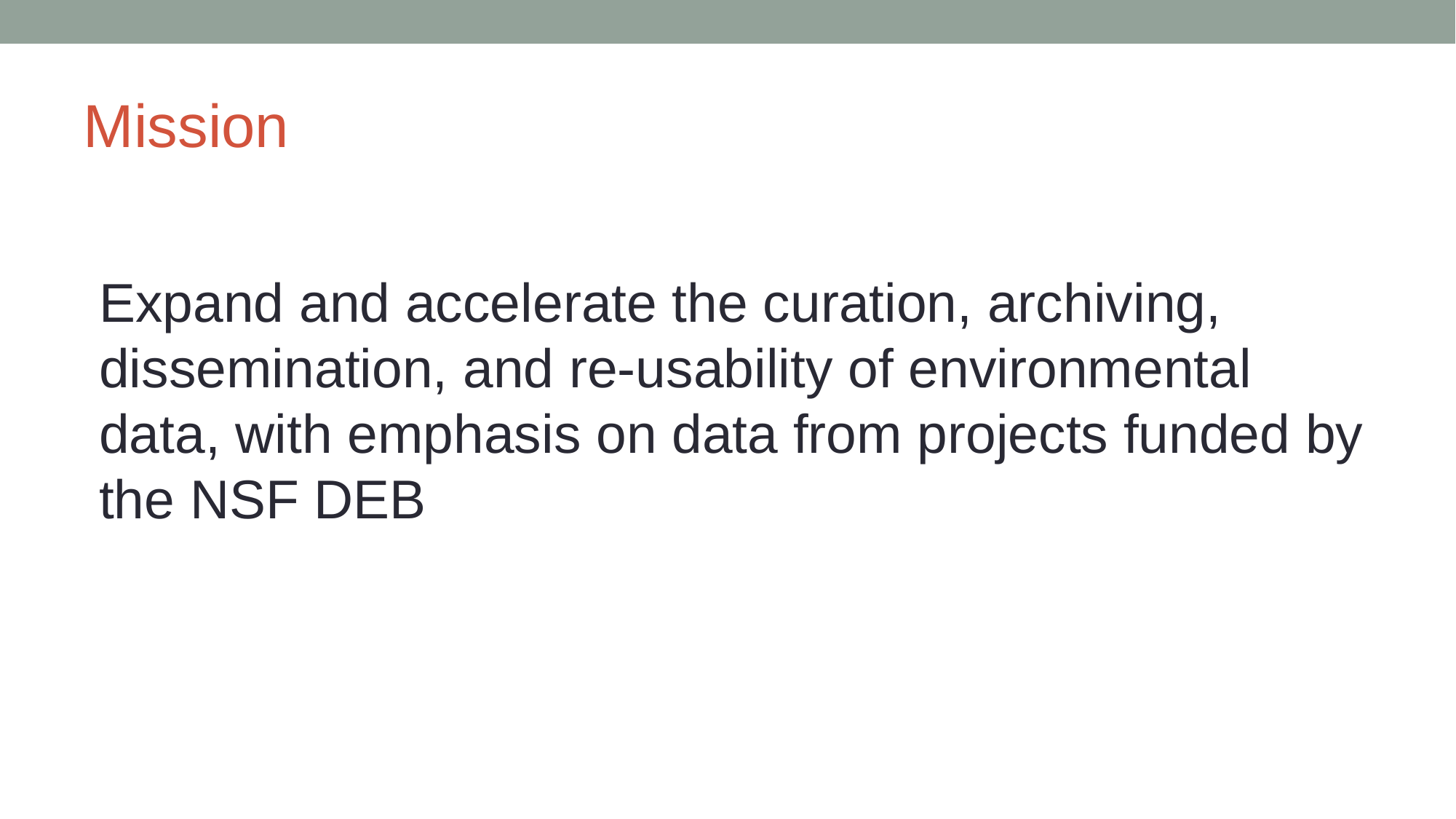

# Mission
Expand and accelerate the curation, archiving, dissemination, and re-usability of environmental data, with emphasis on data from projects funded by the NSF DEB